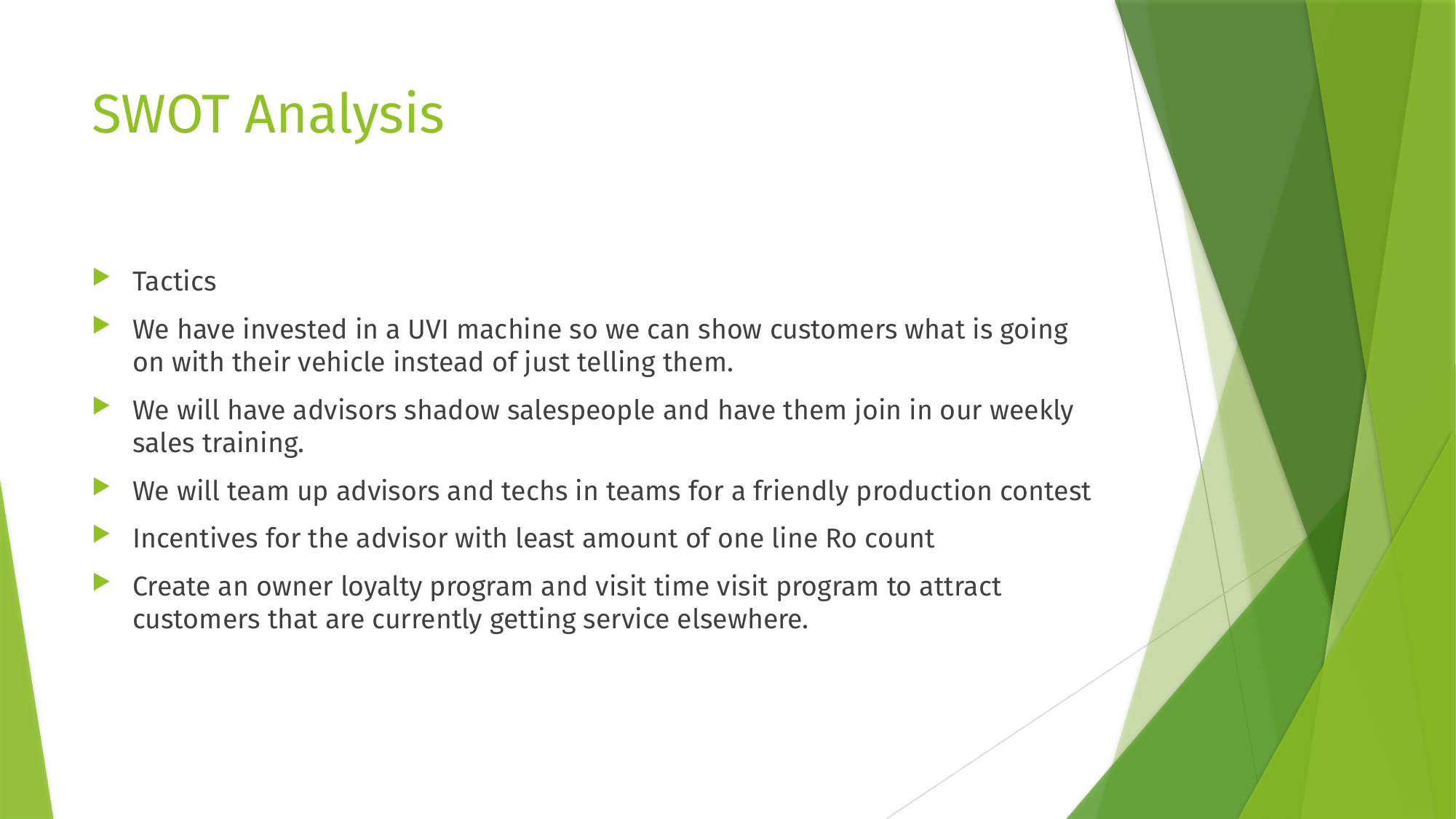

# SWOT Analysis
Tactics
We have invested in a UVI machine so we can show customers what is going on with their vehicle instead of just telling them.
We will have advisors shadow salespeople and have them join in our weekly sales training.
We will team up advisors and techs in teams for a friendly production contest
Incentives for the advisor with least amount of one line Ro count
Create an owner loyalty program and visit time visit program to attract customers that are currently getting service elsewhere.